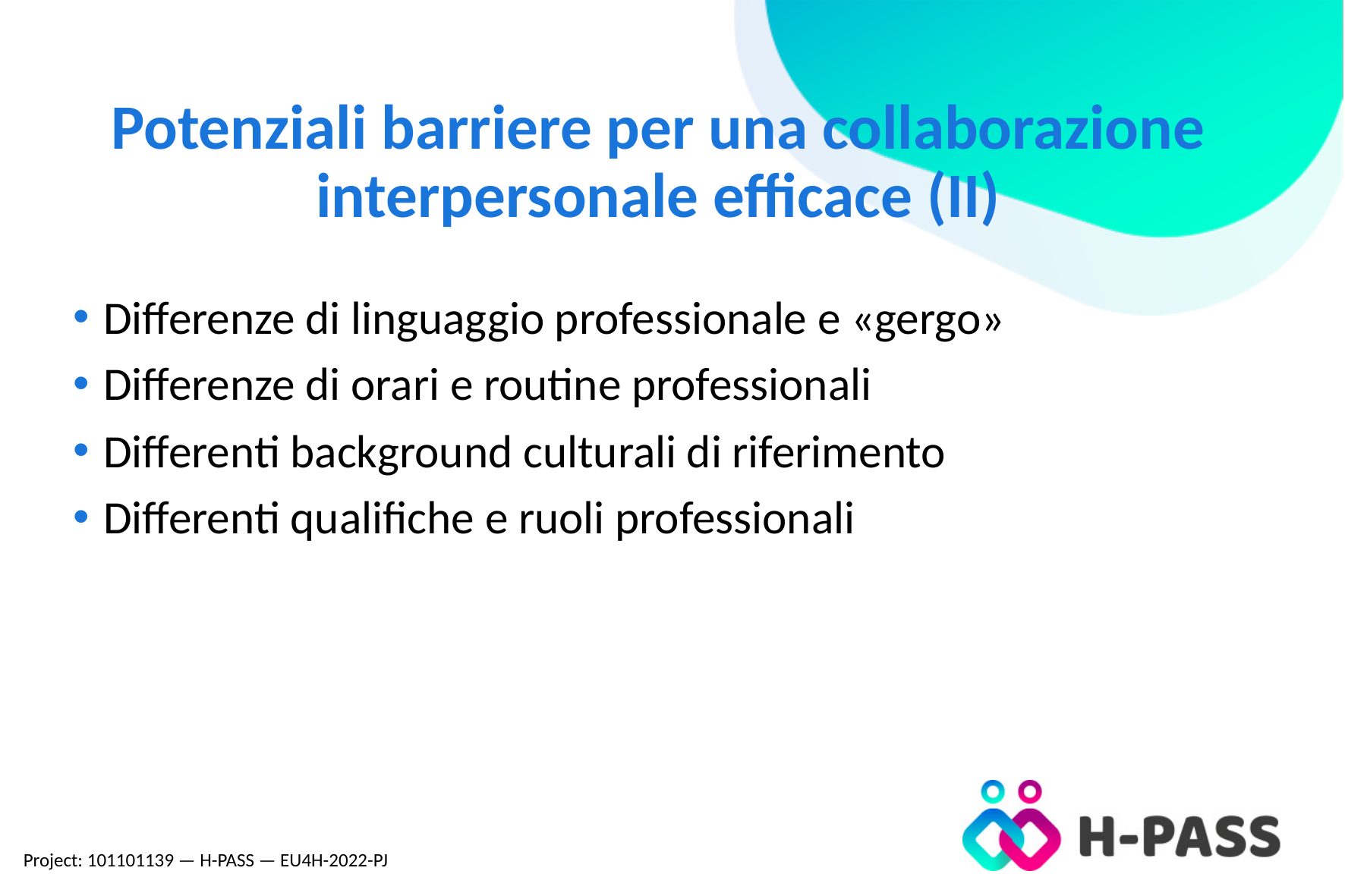

# Potenziali barriere per una collaborazione interpersonale efficace (II)
Differenze di linguaggio professionale e «gergo»
Differenze di orari e routine professionali
Differenti background culturali di riferimento
Differenti qualifiche e ruoli professionali
Project: 101101139 — H-PASS — EU4H-2022-PJ